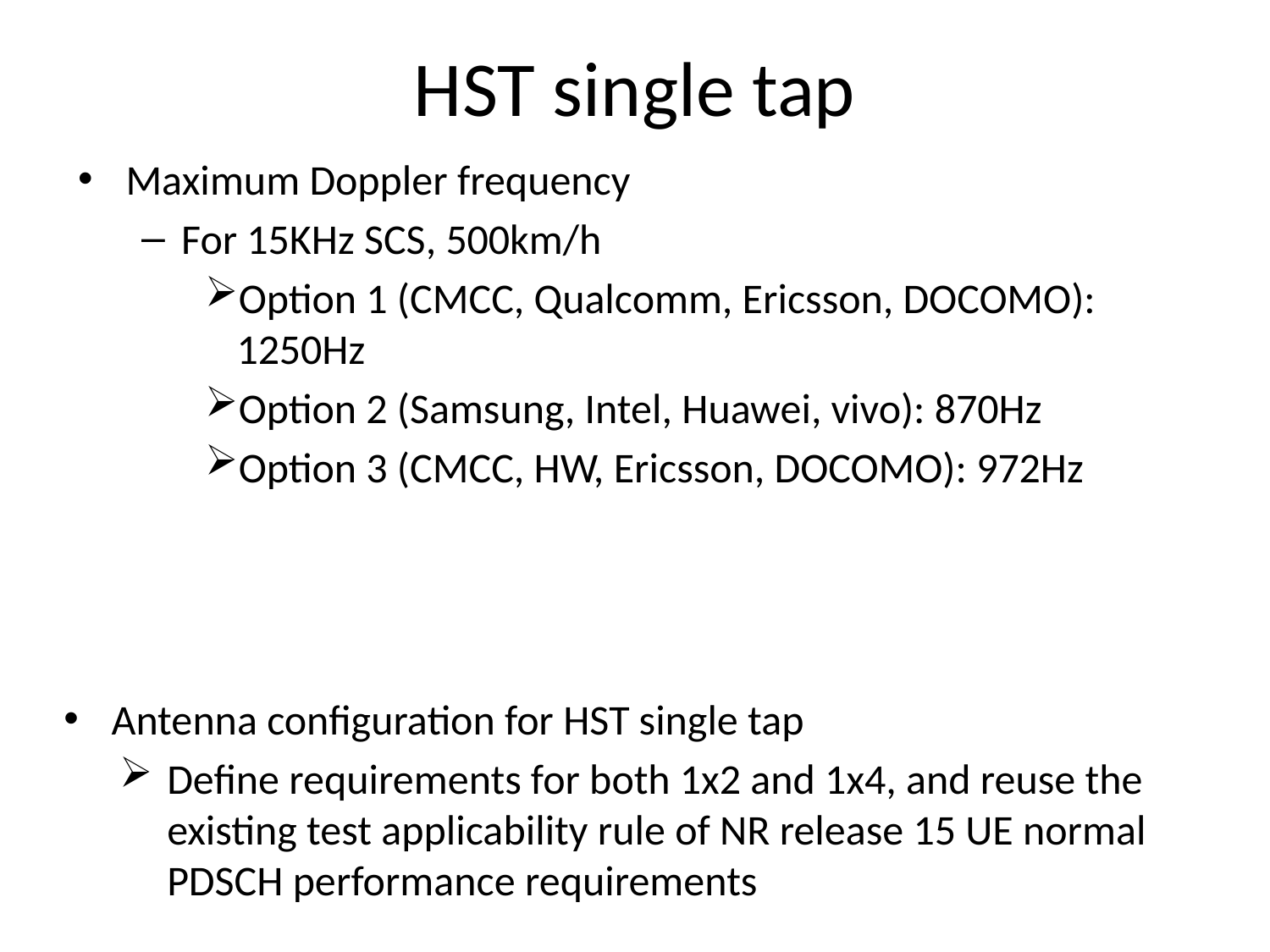

# HST single tap
Maximum Doppler frequency
For 15KHz SCS, 500km/h
Option 1 (CMCC, Qualcomm, Ericsson, DOCOMO): 1250Hz
Option 2 (Samsung, Intel, Huawei, vivo): 870Hz
Option 3 (CMCC, HW, Ericsson, DOCOMO): 972Hz

Antenna configuration for HST single tap
Define requirements for both 1x2 and 1x4, and reuse the existing test applicability rule of NR release 15 UE normal PDSCH performance requirements